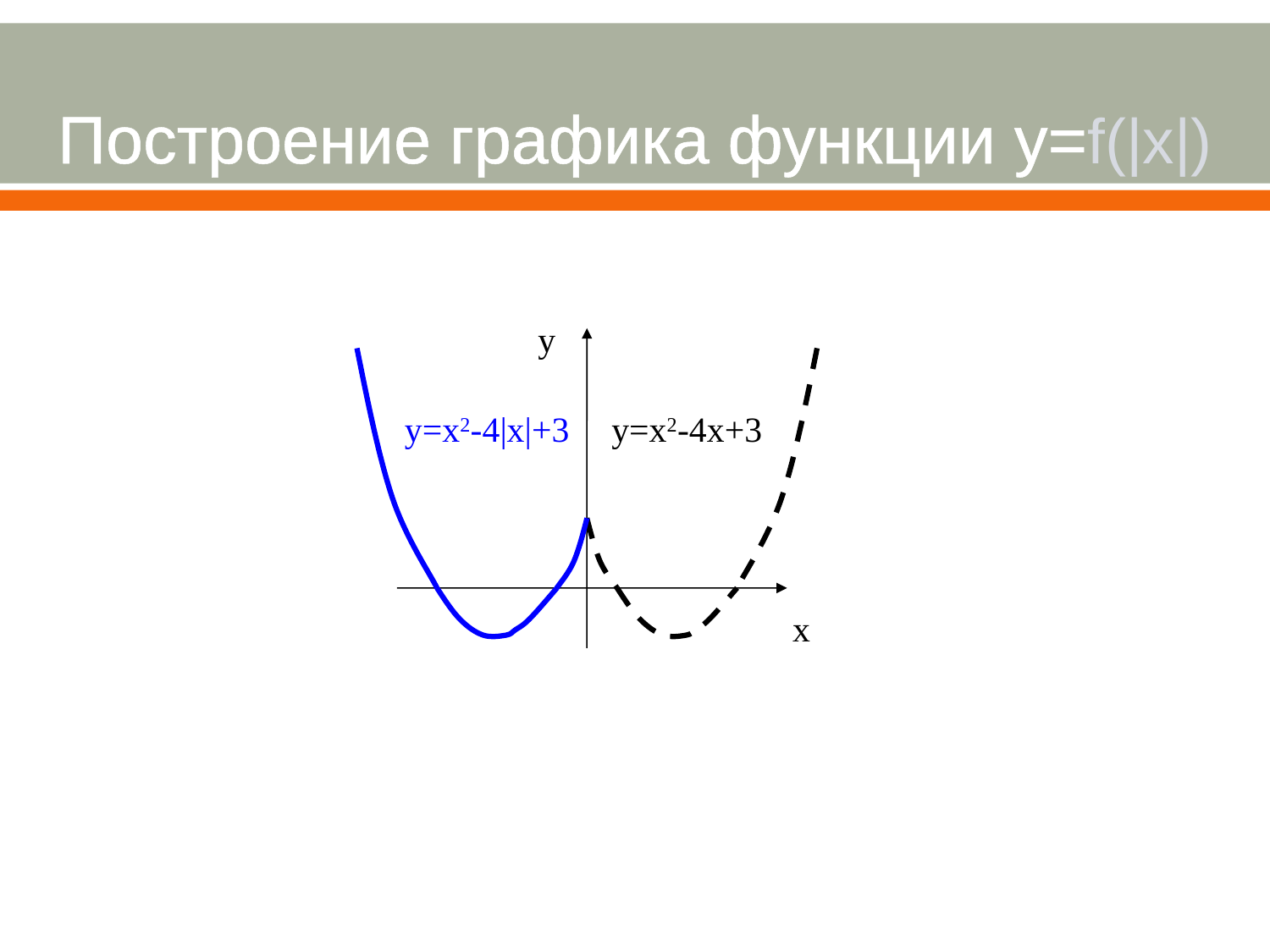

# Построение графика функции у=f(|x|)

у

y=x2-4|x|+3
y=x2-4x+3

 х